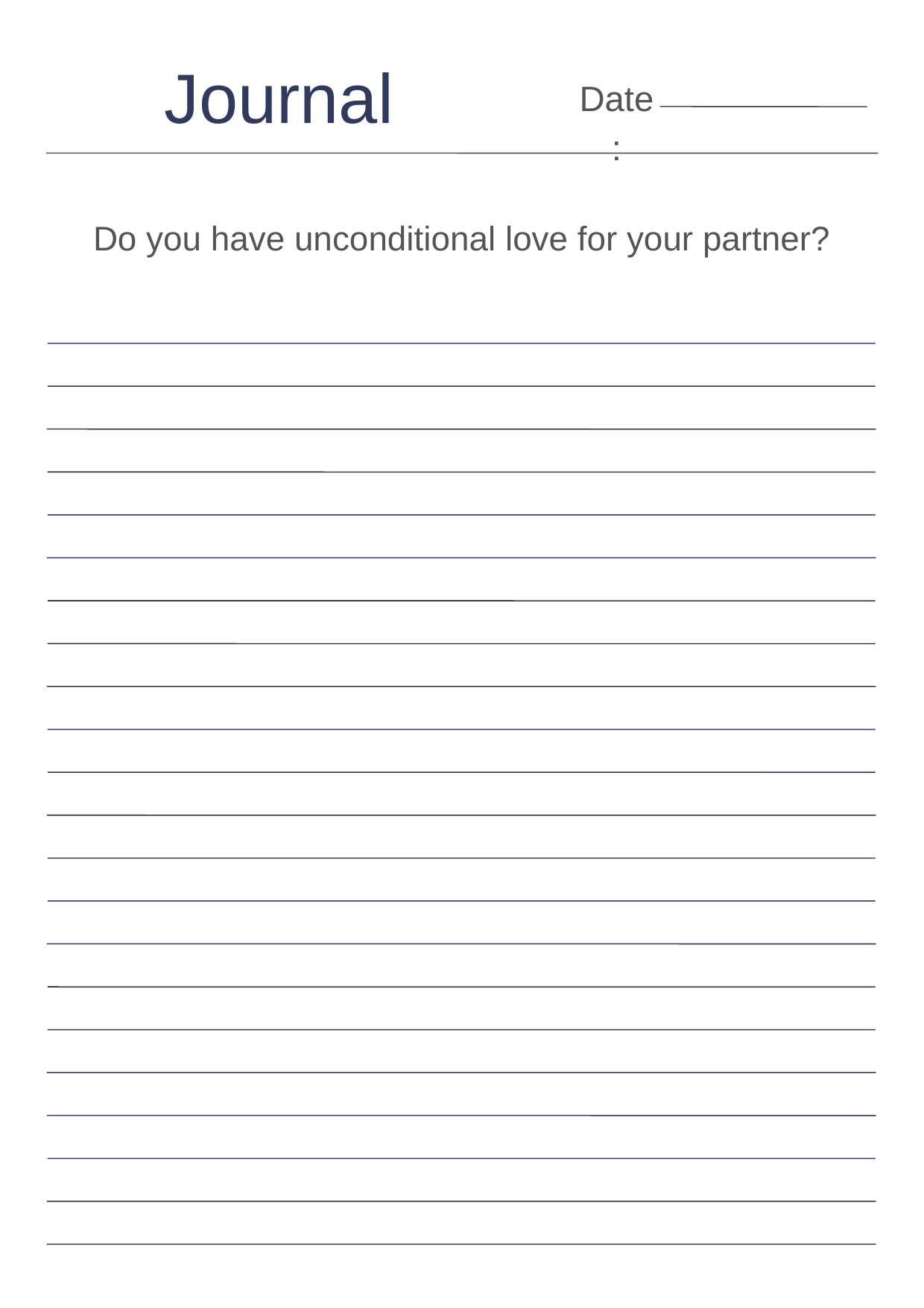

Journal
Date:

Do you have unconditional love for your partner?